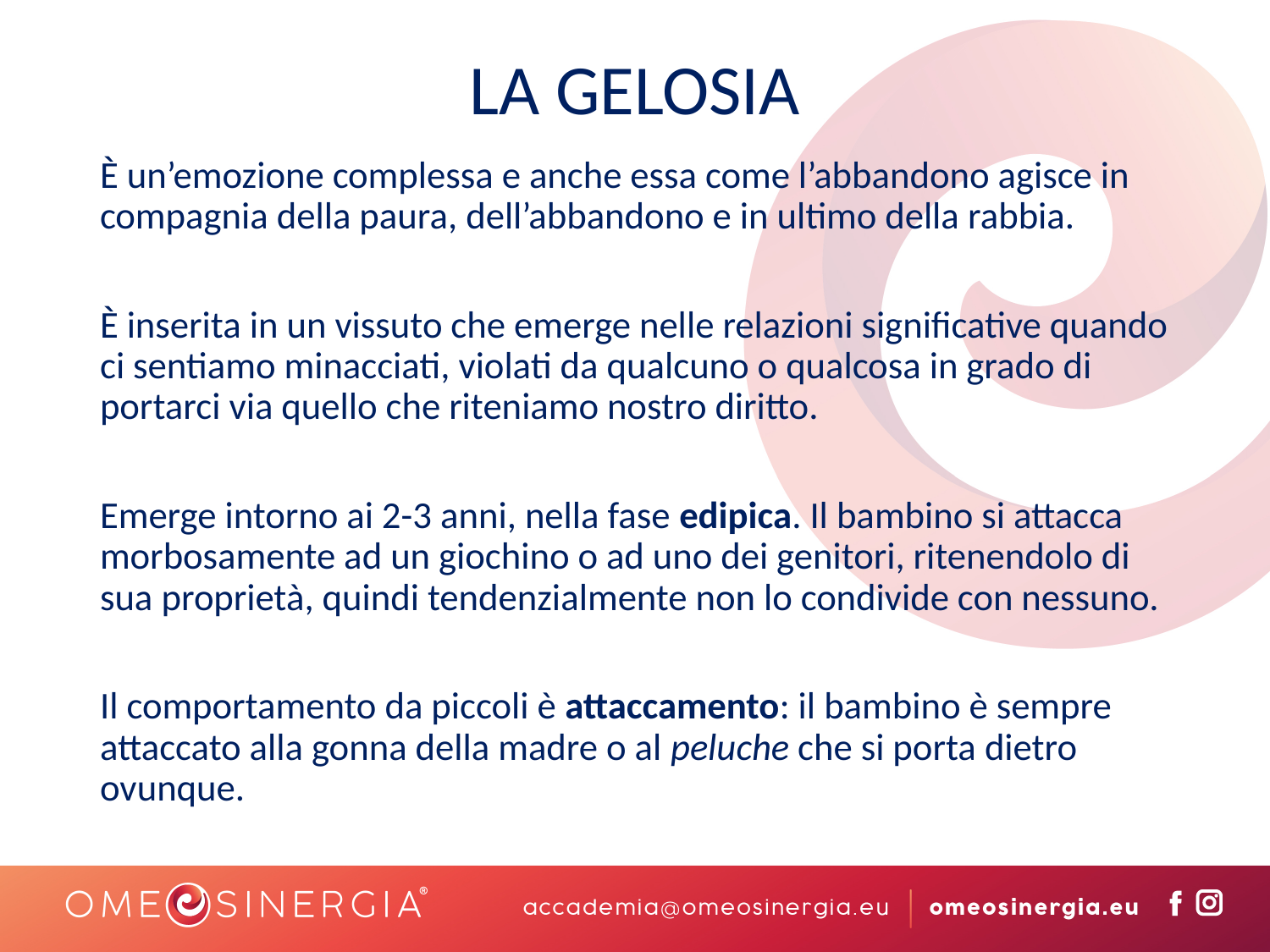

# LA GELOSIA
È un’emozione complessa e anche essa come l’abbandono agisce in compagnia della paura, dell’abbandono e in ultimo della rabbia.

È inserita in un vissuto che emerge nelle relazioni significative quando ci sentiamo minacciati, violati da qualcuno o qualcosa in grado di portarci via quello che riteniamo nostro diritto.

Emerge intorno ai 2-3 anni, nella fase edipica. Il bambino si attacca morbosamente ad un giochino o ad uno dei genitori, ritenendolo di sua proprietà, quindi tendenzialmente non lo condivide con nessuno.

Il comportamento da piccoli è attaccamento: il bambino è sempre attaccato alla gonna della madre o al peluche che si porta dietro ovunque.